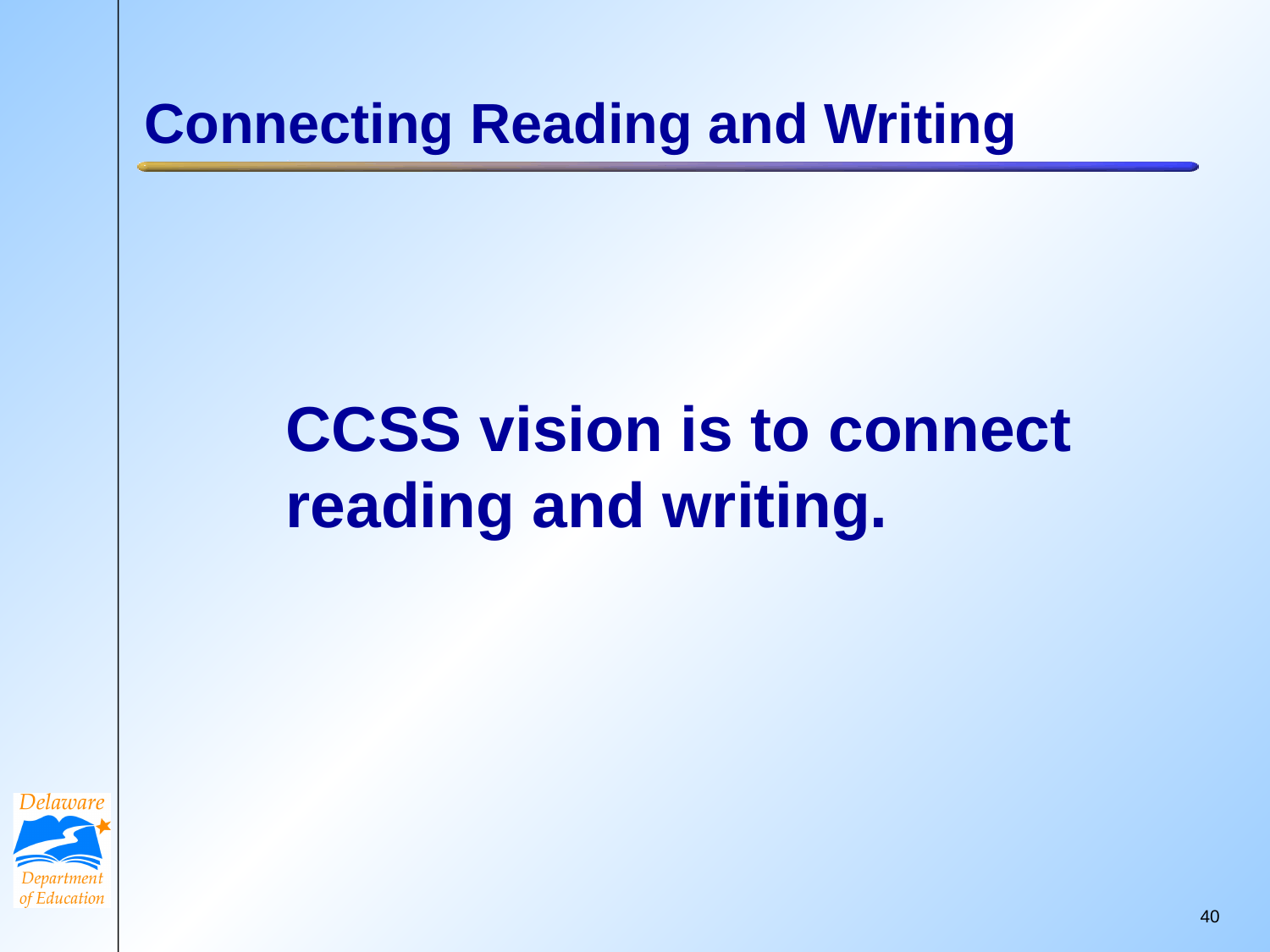

# Connecting Reading and Writing
	CCSS vision is to connect reading and writing.

40